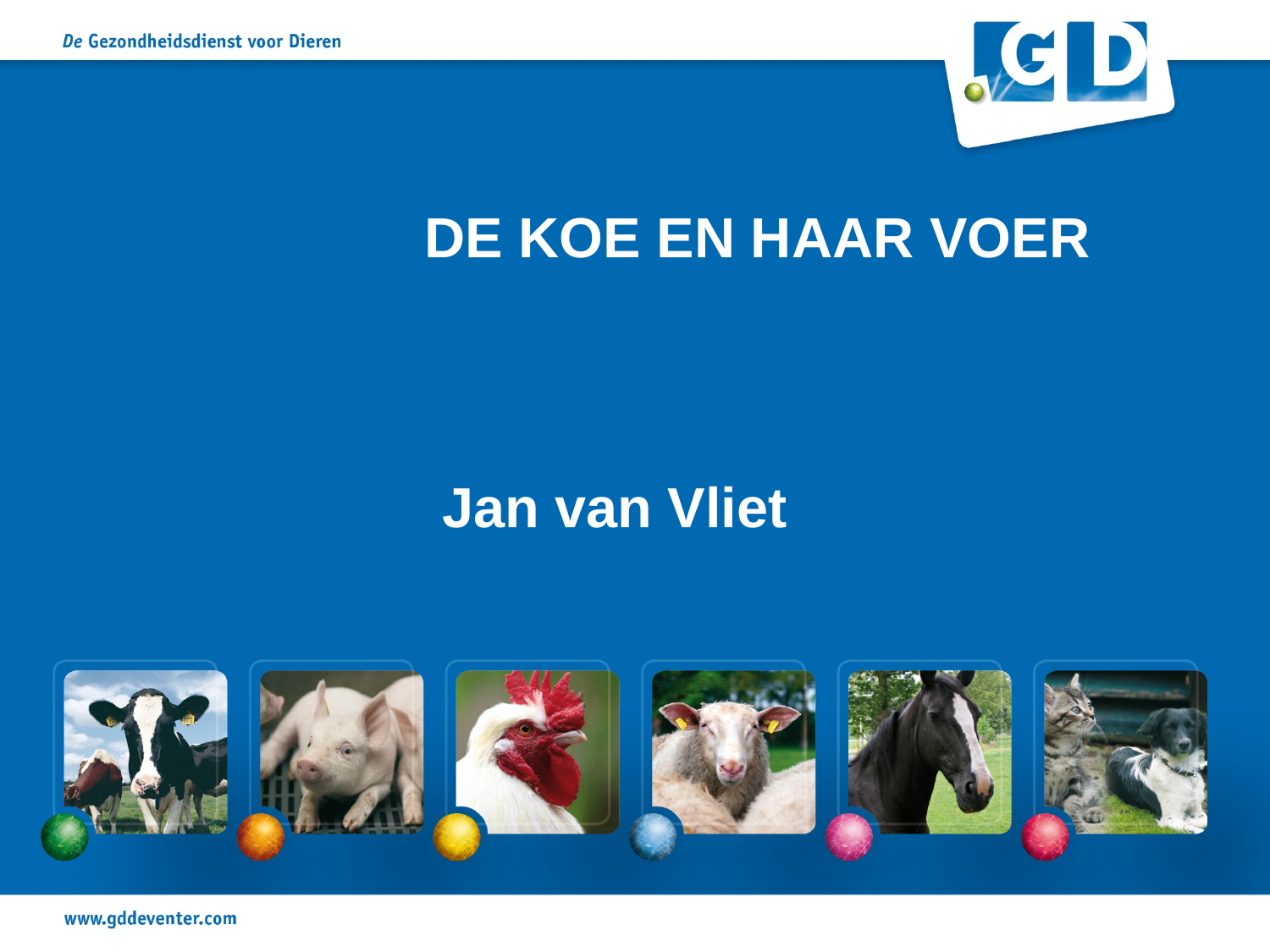

DE KOE EN HAAR VOER

Jan van Vliet